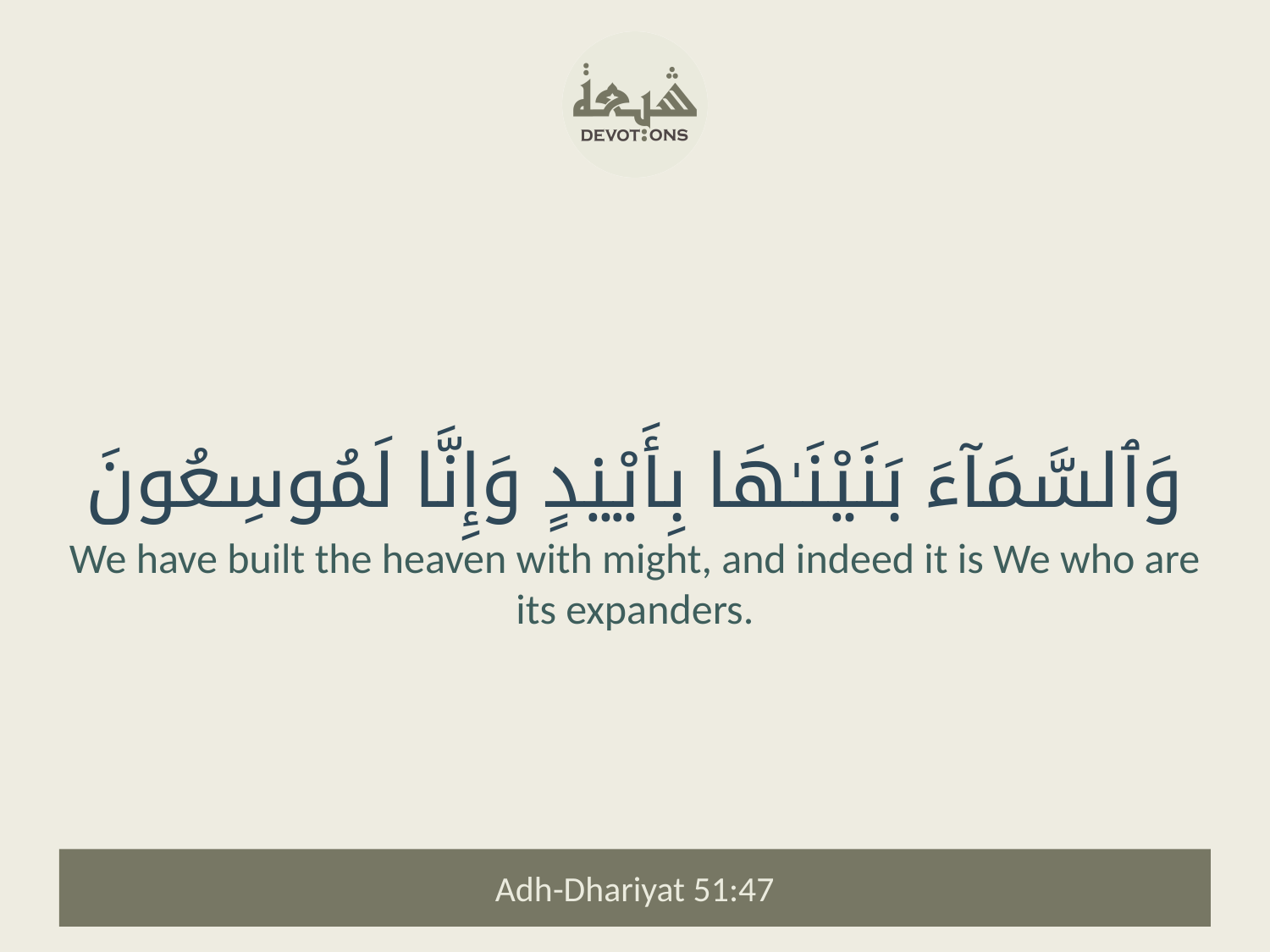

وَٱلسَّمَآءَ بَنَيْنَـٰهَا بِأَيْي۟دٍ وَإِنَّا لَمُوسِعُونَ
We have built the heaven with might, and indeed it is We who are its expanders.
Adh-Dhariyat 51:47